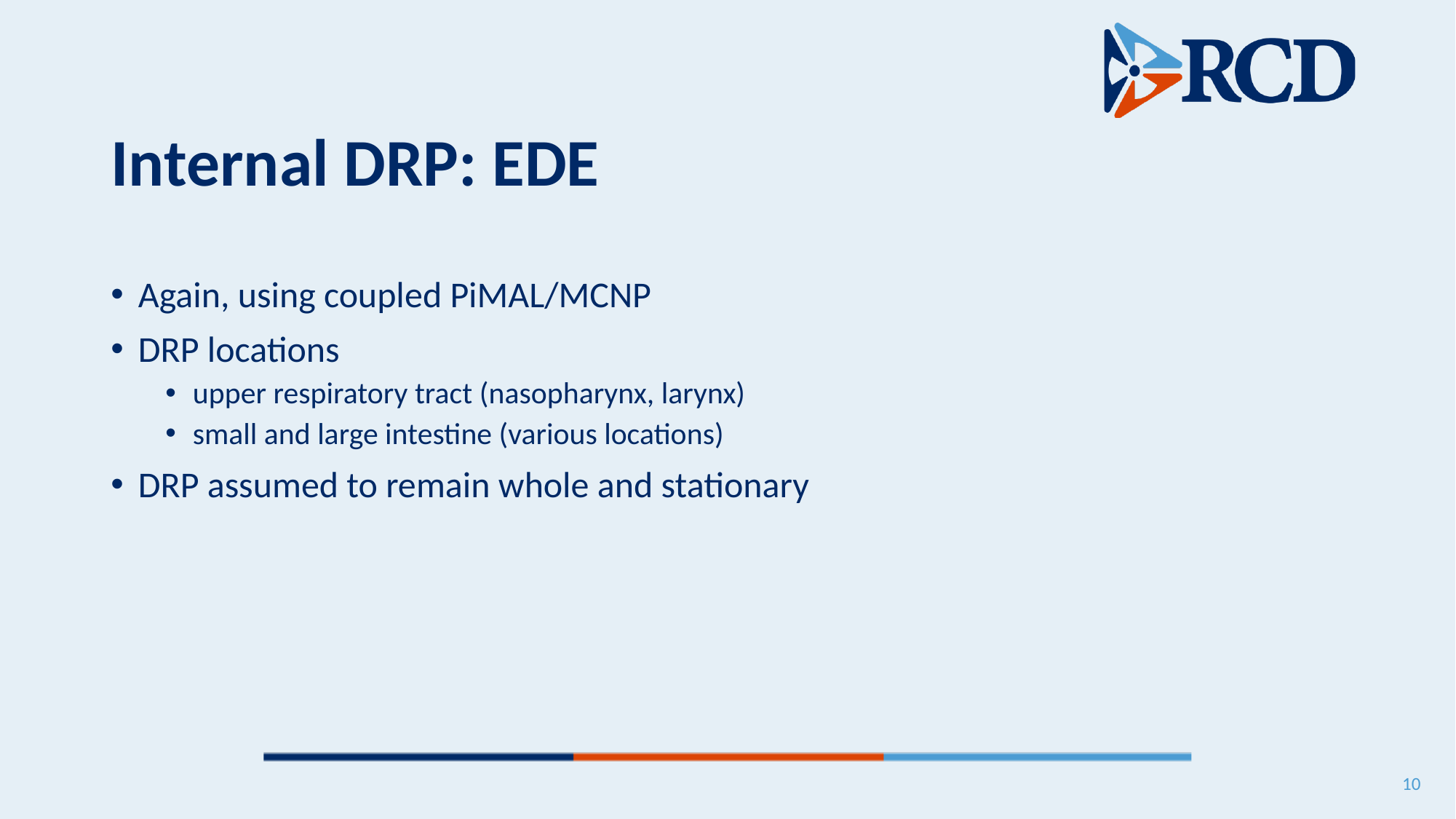

# Internal DRP: EDE
Again, using coupled PiMAL/MCNP
DRP locations
upper respiratory tract (nasopharynx, larynx)
small and large intestine (various locations)
DRP assumed to remain whole and stationary
10